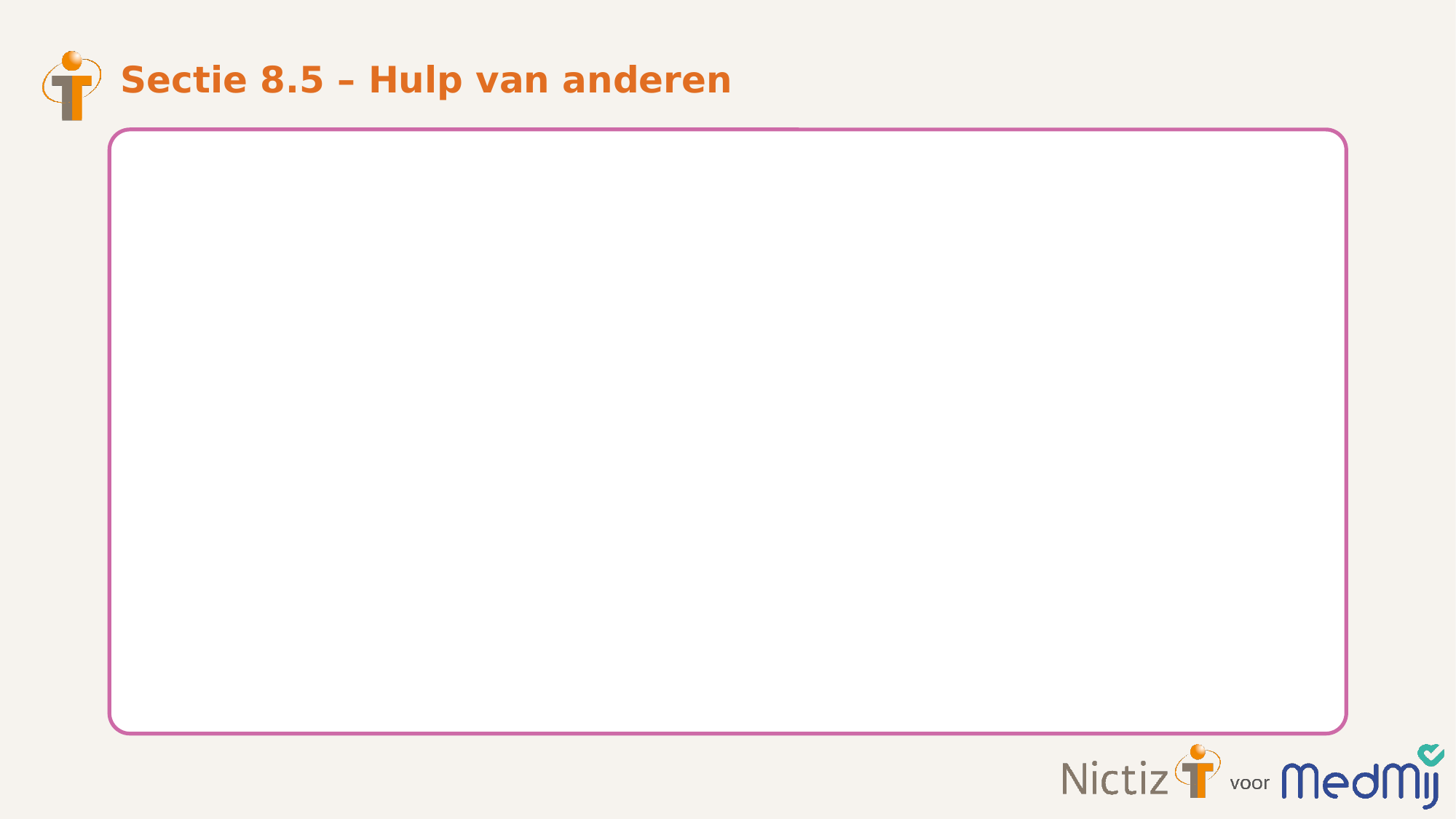

# Sectie 8.5 – Hulp van anderen